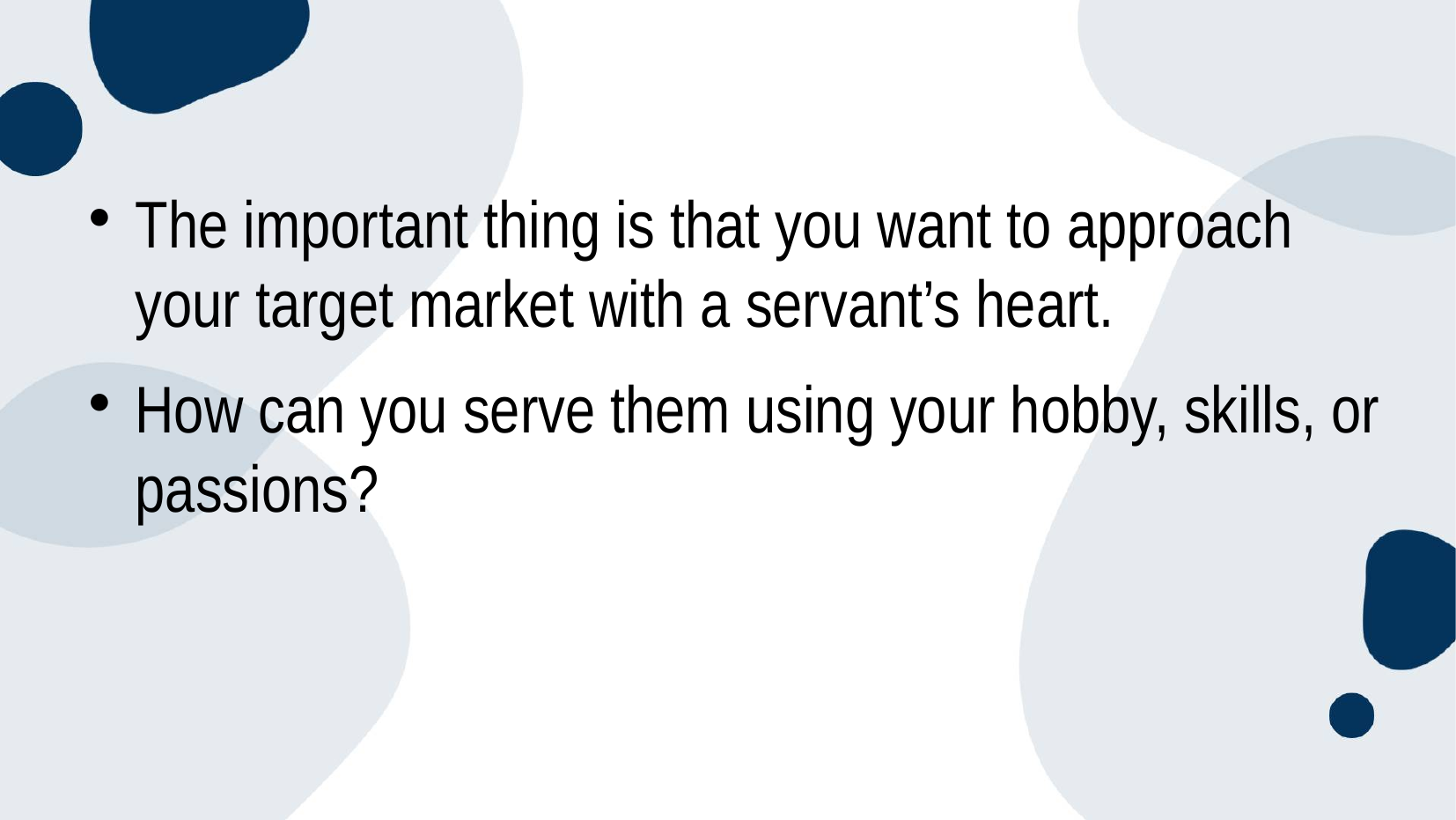

#
The important thing is that you want to approach your target market with a servant’s heart.
How can you serve them using your hobby, skills, or passions?